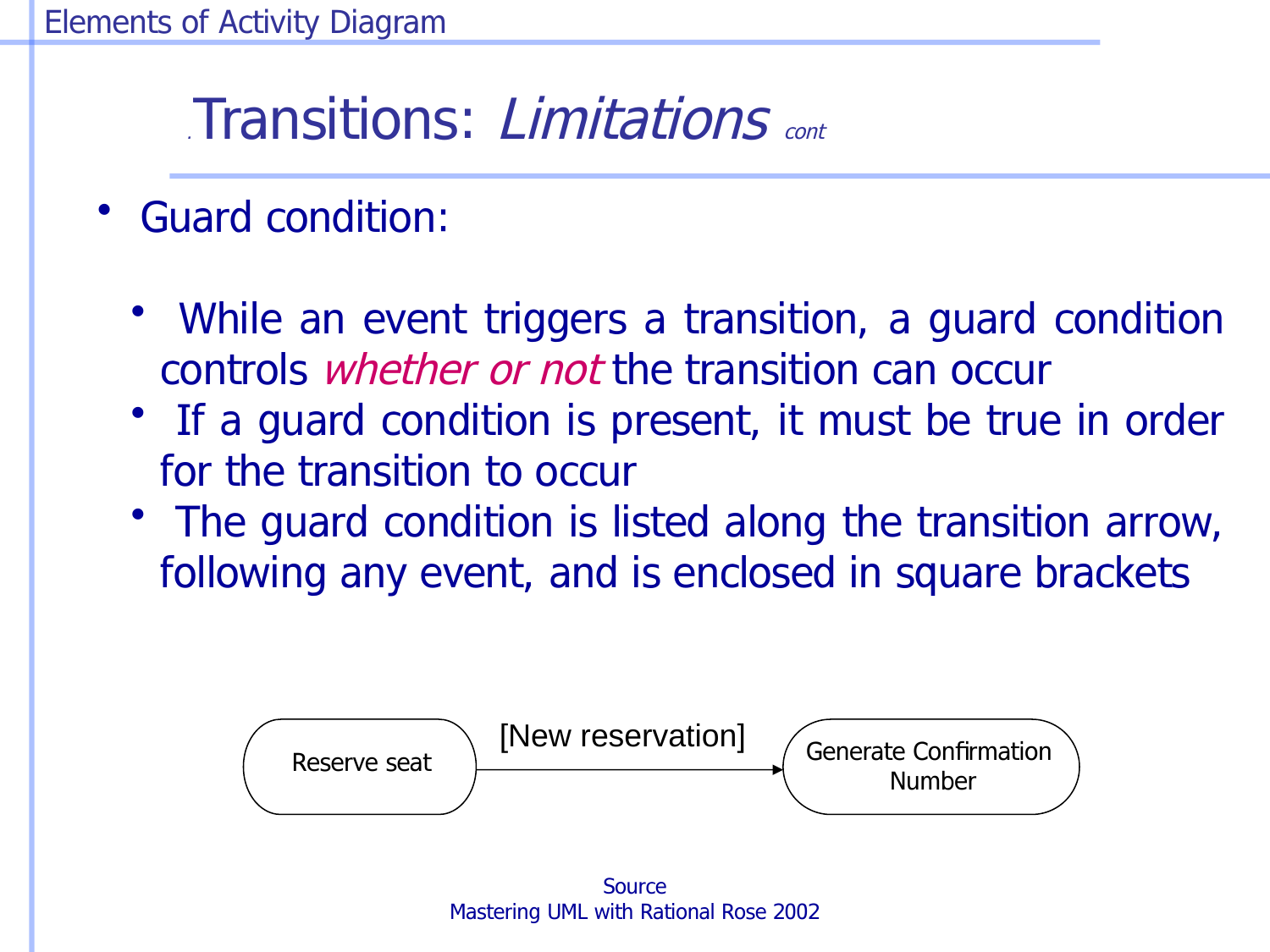

Elements of Activity Diagram

Transitions: Limitations cont.

 Guard condition:

 While an event triggers a transition, a guard condition controls whether or not the transition can occur
 If a guard condition is present, it must be true in order for the transition to occur
 The guard condition is listed along the transition arrow, following any event, and is enclosed in square brackets

[New reservation]

Generate Confirmation
Number
Reserve seat

Source
Mastering UML with Rational Rose 2002